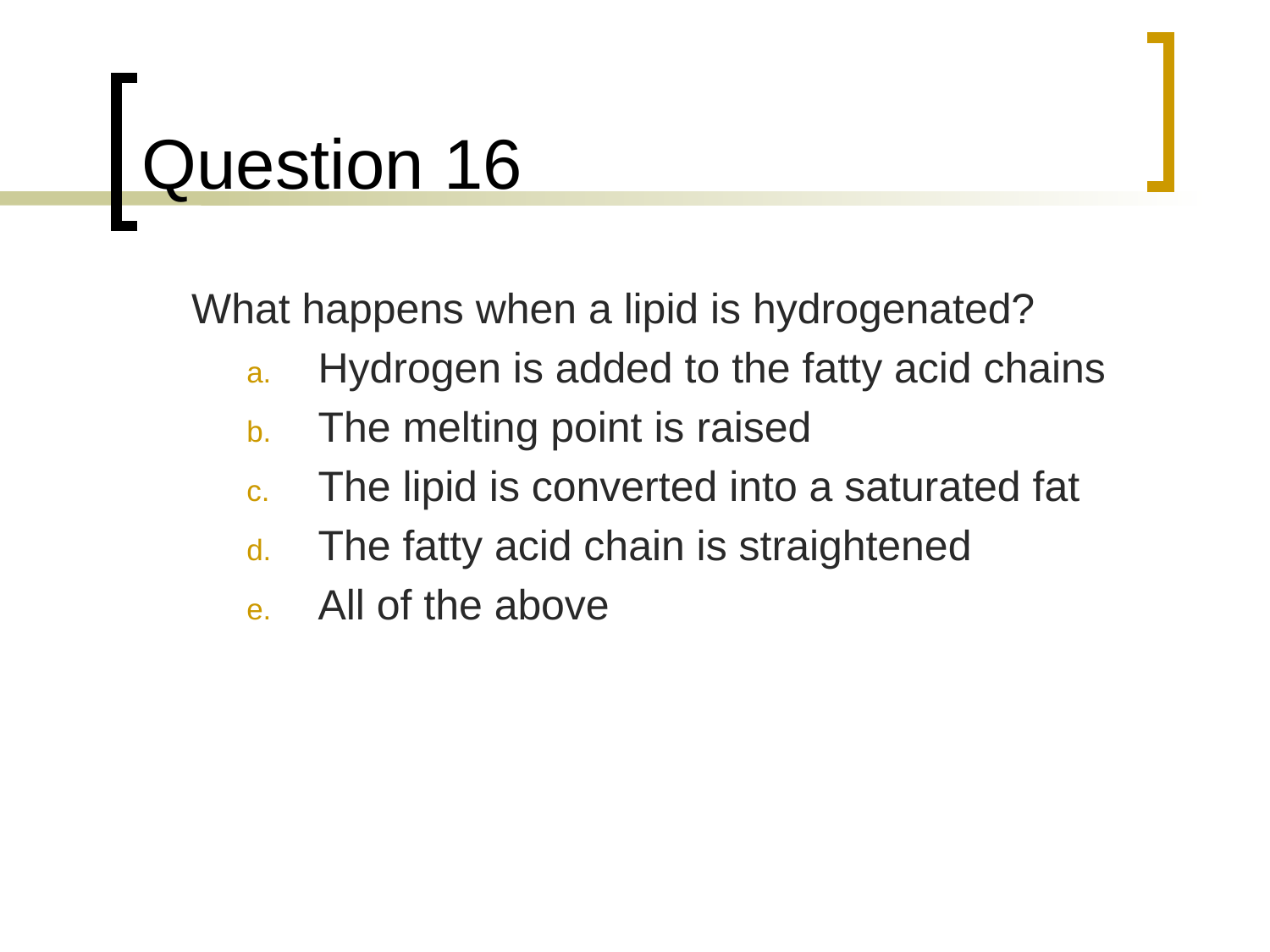

# Question 16
	What happens when a lipid is hydrogenated?
Hydrogen is added to the fatty acid chains
The melting point is raised
The lipid is converted into a saturated fat
The fatty acid chain is straightened
All of the above